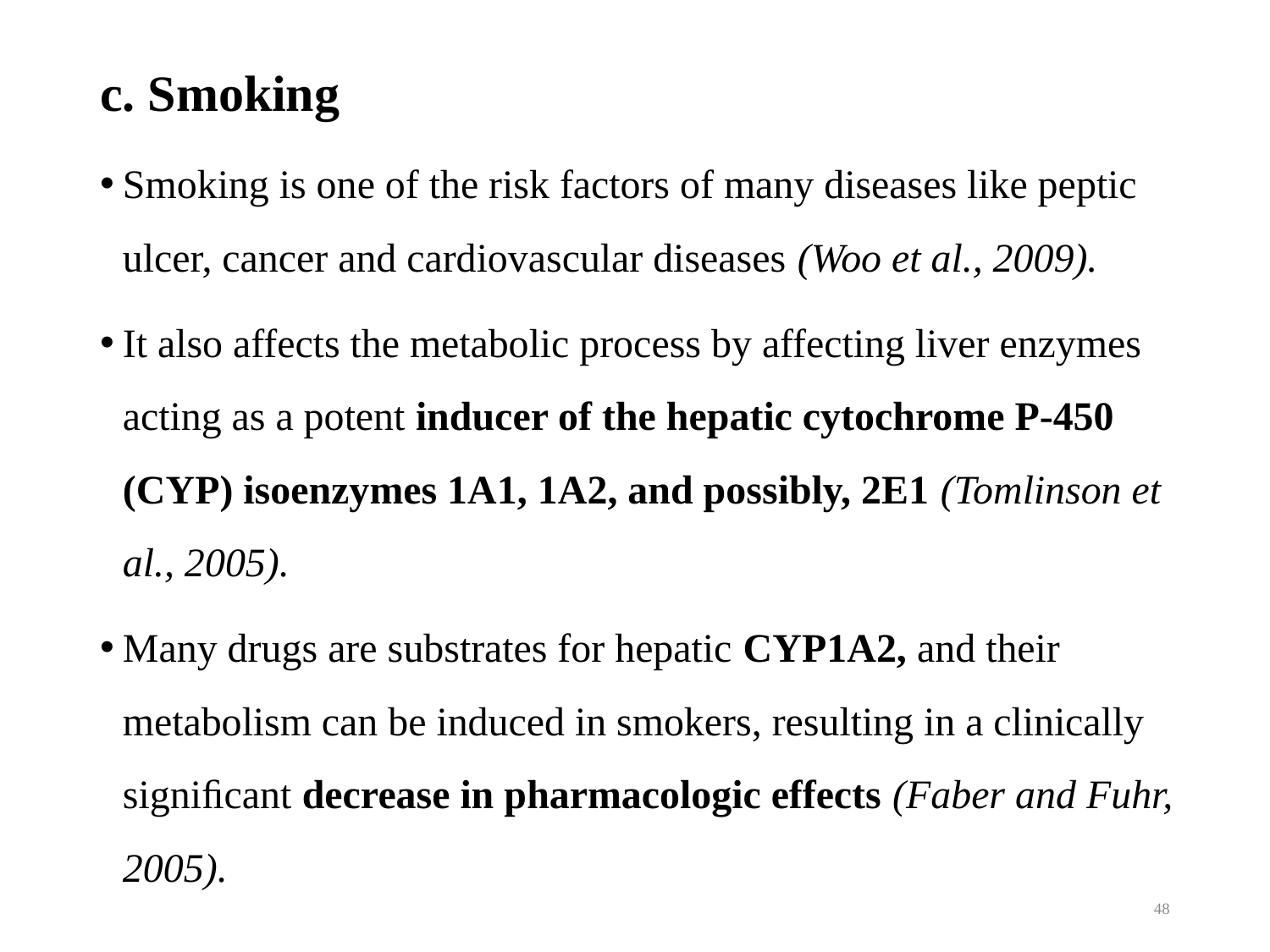

c. Smoking
Smoking is one of the risk factors of many diseases like peptic ulcer, cancer and cardiovascular diseases (Woo et al., 2009).
It also affects the metabolic process by affecting liver enzymes acting as a potent inducer of the hepatic cytochrome P-450 (CYP) isoenzymes 1A1, 1A2, and possibly, 2E1 (Tomlinson et al., 2005).
Many drugs are substrates for hepatic CYP1A2, and their metabolism can be induced in smokers, resulting in a clinically signiﬁcant decrease in pharmacologic effects (Faber and Fuhr, 2005).
48